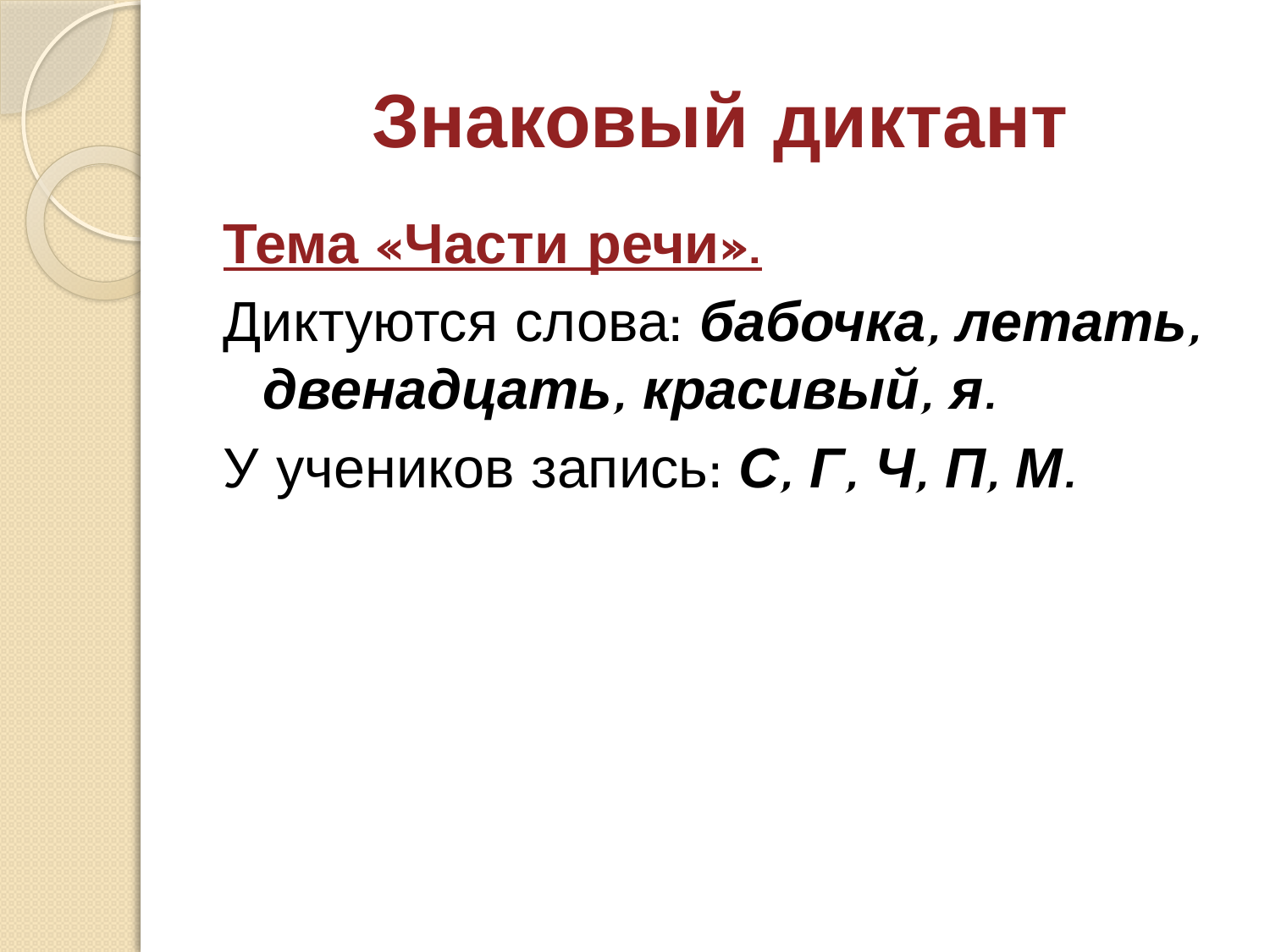

# Знаковый диктант
Тема «Части речи».
Диктуются слова: бабочка, летать, двенадцать, красивый, я.
У учеников запись: С, Г, Ч, П, М.